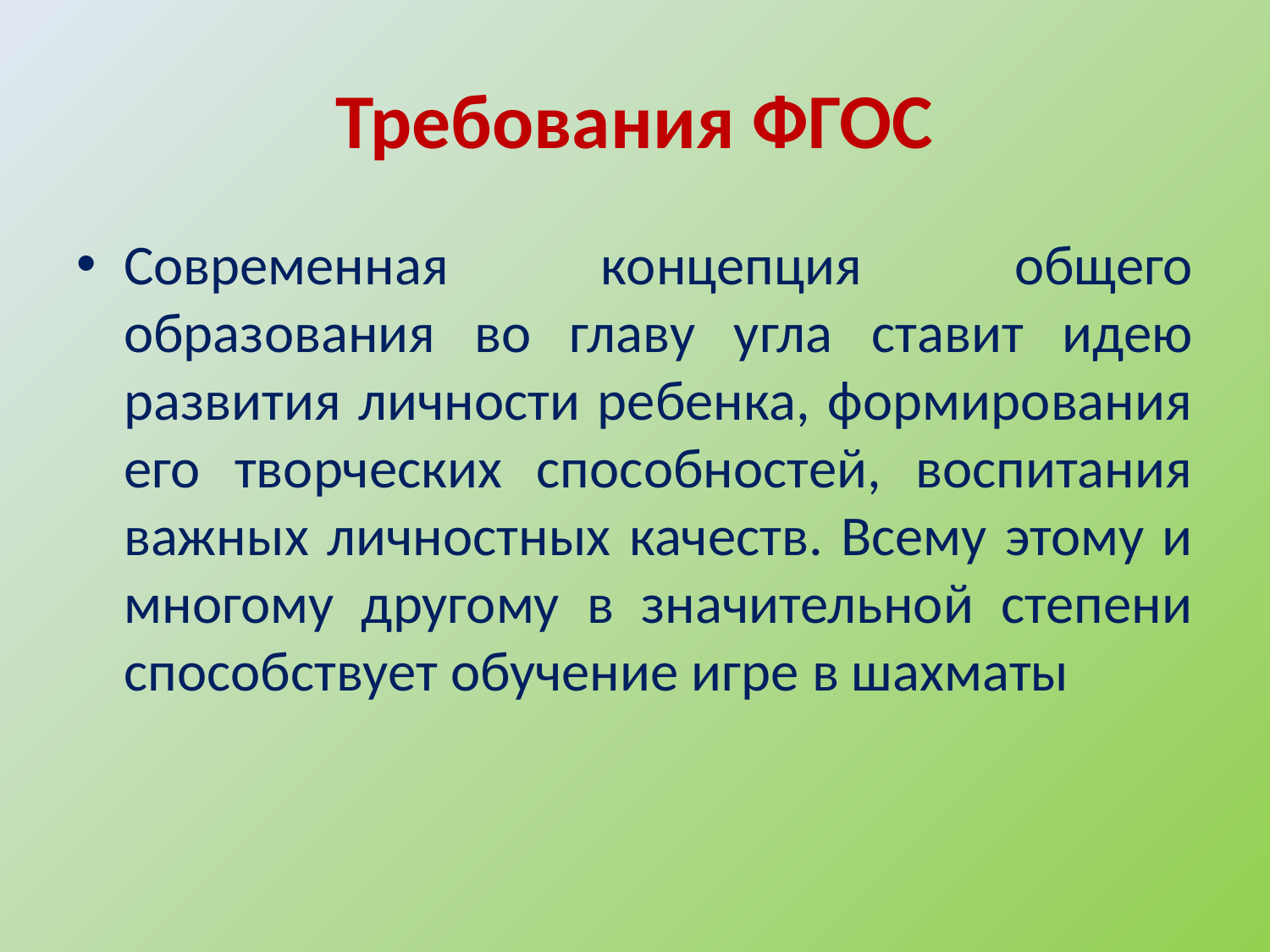

# Требования ФГОС
Современная концепция общего образования во главу угла ставит идею развития личности ребенка, формирования его творческих способностей, воспитания важных личностных качеств. Всему этому и многому другому в значительной степени способствует обучение игре в шахматы